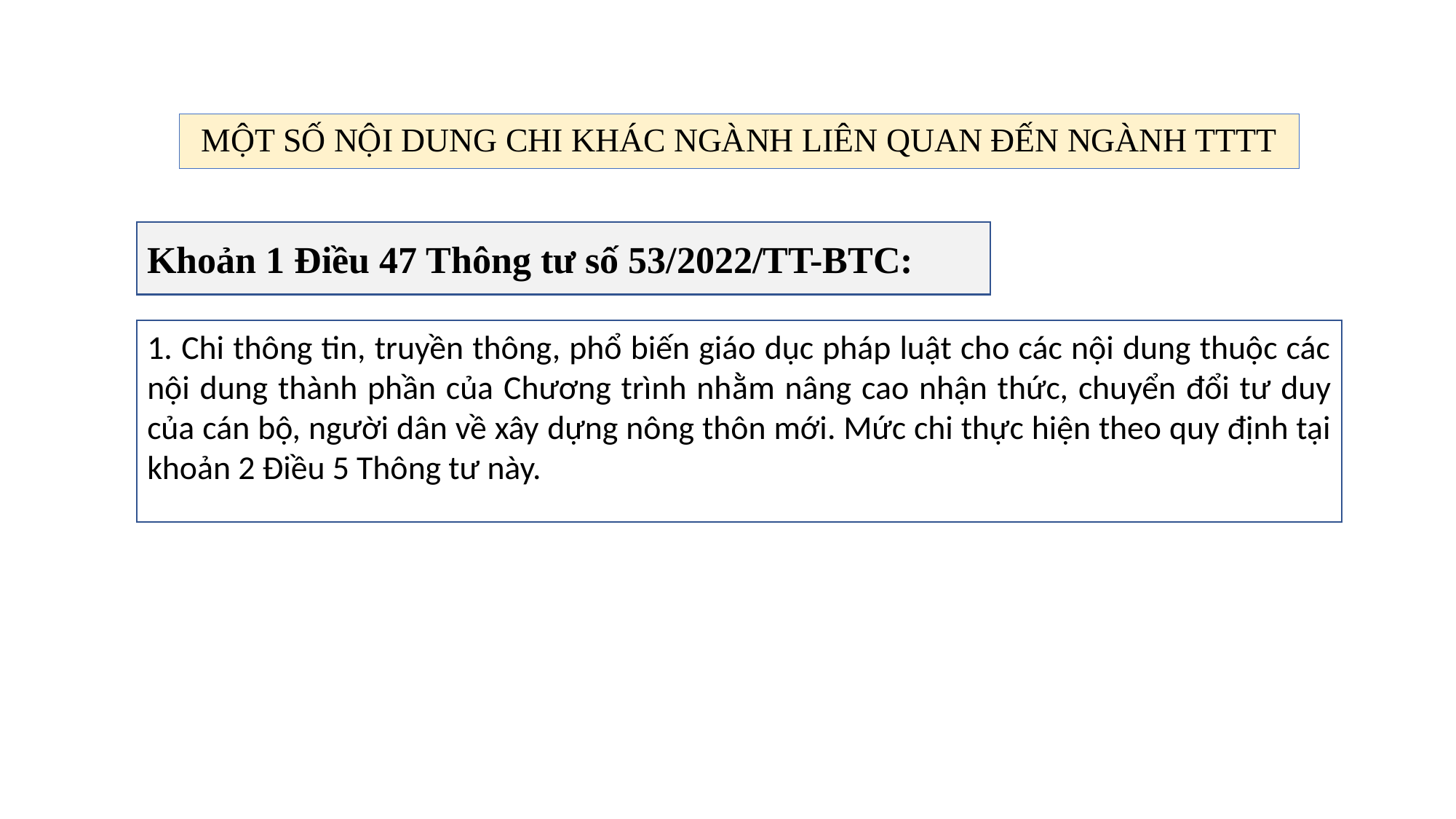

# MỘT SỐ NỘI DUNG CHI KHÁC NGÀNH LIÊN QUAN ĐẾN NGÀNH TTTT
Khoản 1 Điều 47 Thông tư số 53/2022/TT-BTC:
1. Chi thông tin, truyền thông, phổ biến giáo dục pháp luật cho các nội dung thuộc các nội dung thành phần của Chương trình nhằm nâng cao nhận thức, chuyển đổi tư duy của cán bộ, người dân về xây dựng nông thôn mới. Mức chi thực hiện theo quy định tại khoản 2 Điều 5 Thông tư này.